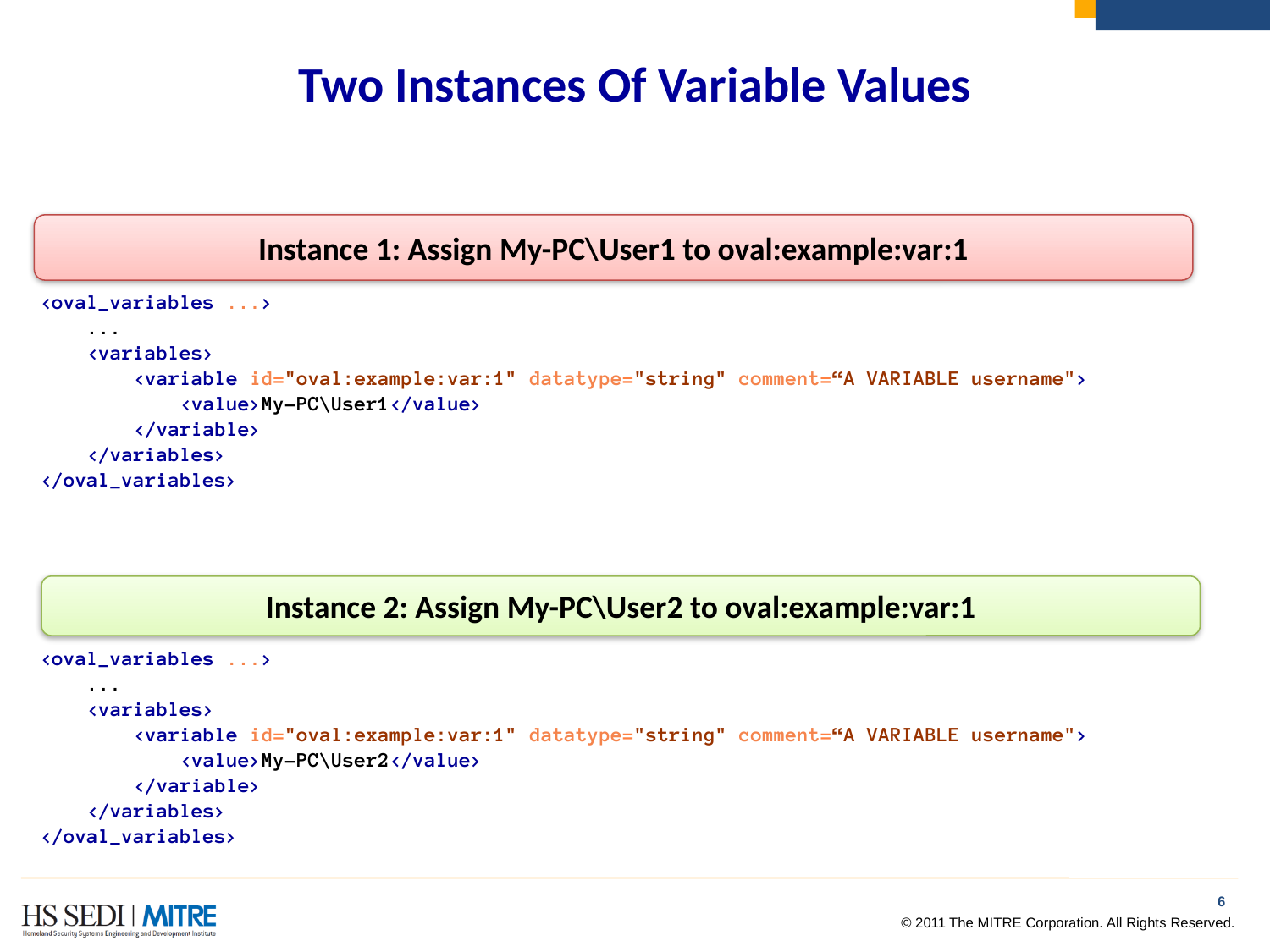

# Two Instances Of Variable Values
Instance 1: Assign My-PC\User1 to oval:example:var:1
<oval_variables ...>
    ...
    <variables>
        <variable id="oval:example:var:1" datatype="string" comment=“A VARIABLE username">
            <value>My-PC\User1</value>
        </variable>
    </variables>
</oval_variables>
Instance 2: Assign My-PC\User2 to oval:example:var:1
<oval_variables ...>
    ...
    <variables>
        <variable id="oval:example:var:1" datatype="string" comment=“A VARIABLE username">
            <value>My-PC\User2</value>
        </variable>
    </variables>
</oval_variables>
6